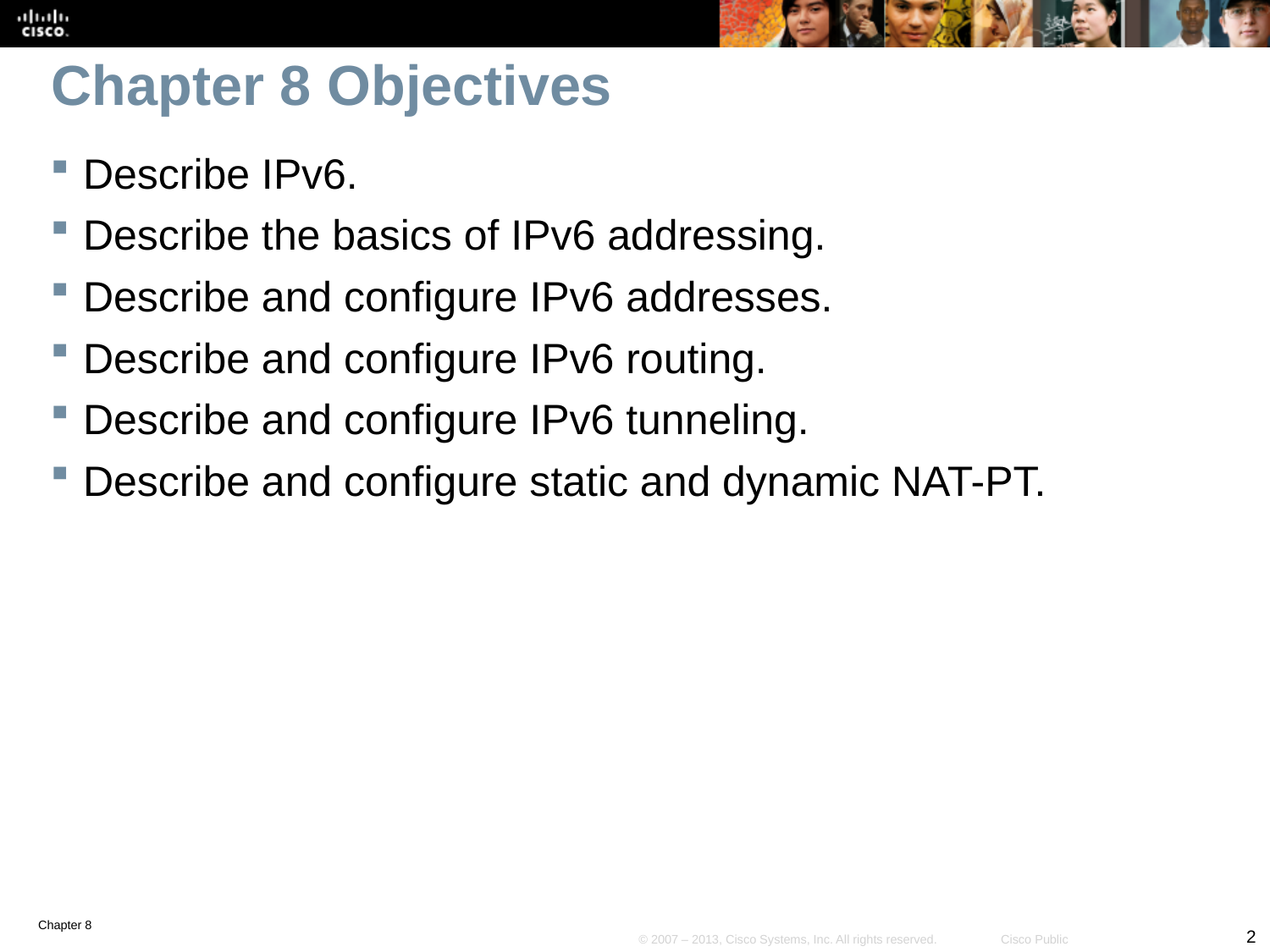

# Chapter 8 Objectives
Describe IPv6.
Describe the basics of IPv6 addressing.
Describe and configure IPv6 addresses.
Describe and configure IPv6 routing.
Describe and configure IPv6 tunneling.
Describe and configure static and dynamic NAT-PT.